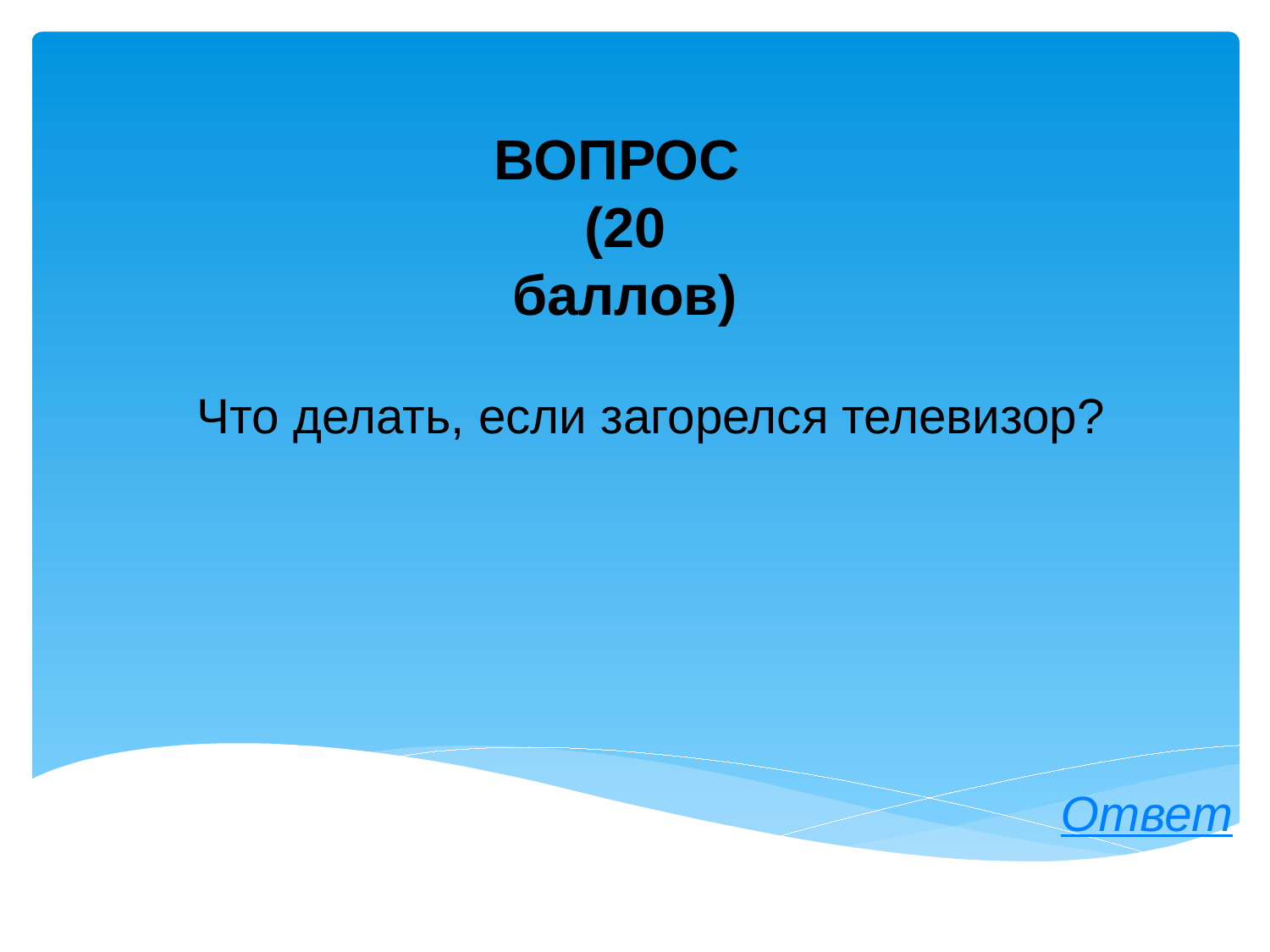

ВОПРОС  (20 баллов)
Что делать, если загорелся телевизор?
Ответ